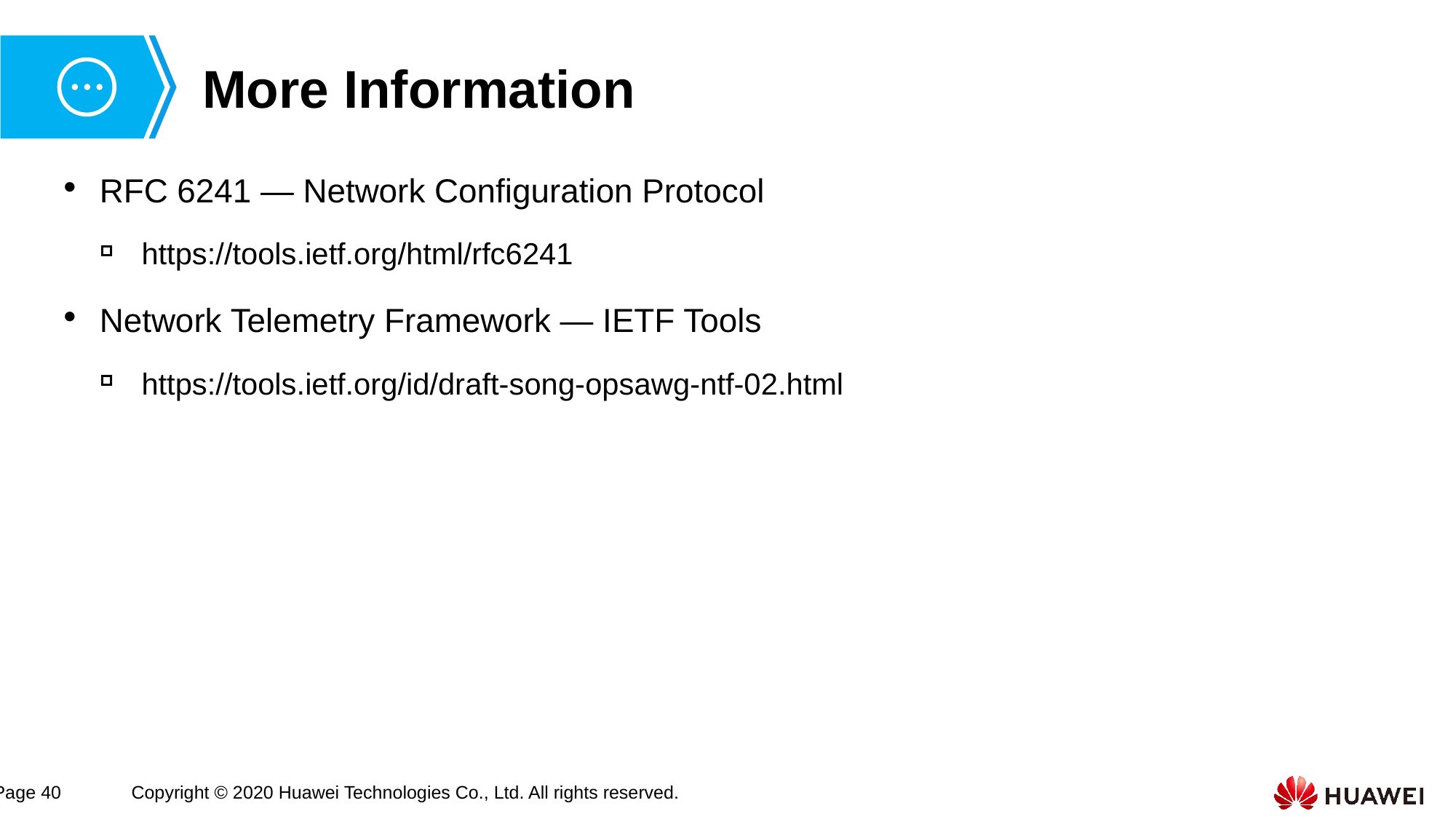

RFC 6241 — Network Configuration Protocol
https://tools.ietf.org/html/rfc6241
Network Telemetry Framework — IETF Tools
https://tools.ietf.org/id/draft-song-opsawg-ntf-02.html